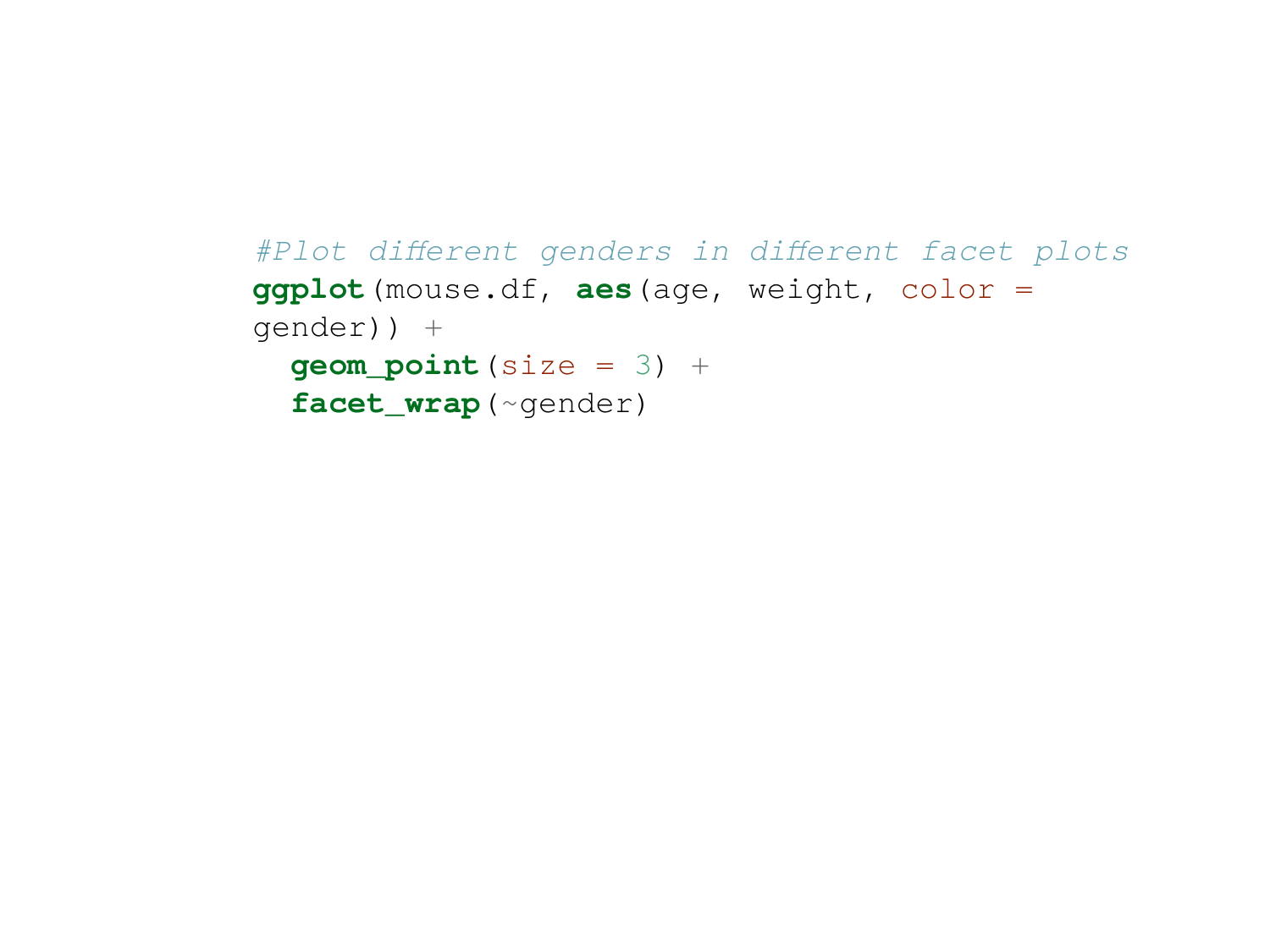

#Plot different genders in different facet plots
ggplot(mouse.df, aes(age, weight, color = gender)) +
  geom_point(size = 3) +
  facet_wrap(~gender)